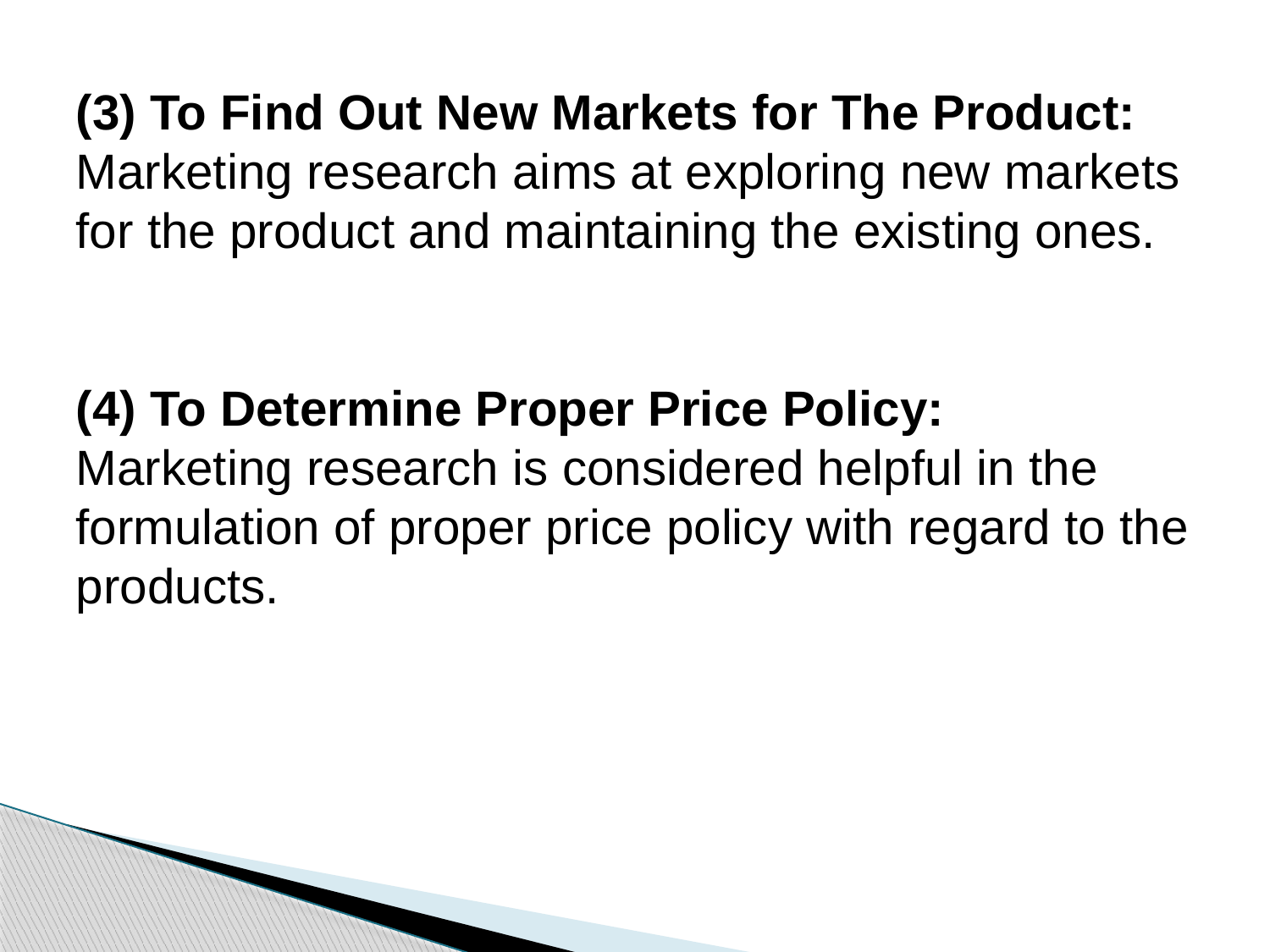

(3) To Find Out New Markets for The Product:
Marketing research aims at exploring new markets for the product and maintaining the existing ones.

(4) To Determine Proper Price Policy:
Marketing research is considered helpful in the formulation of proper price policy with regard to the products.